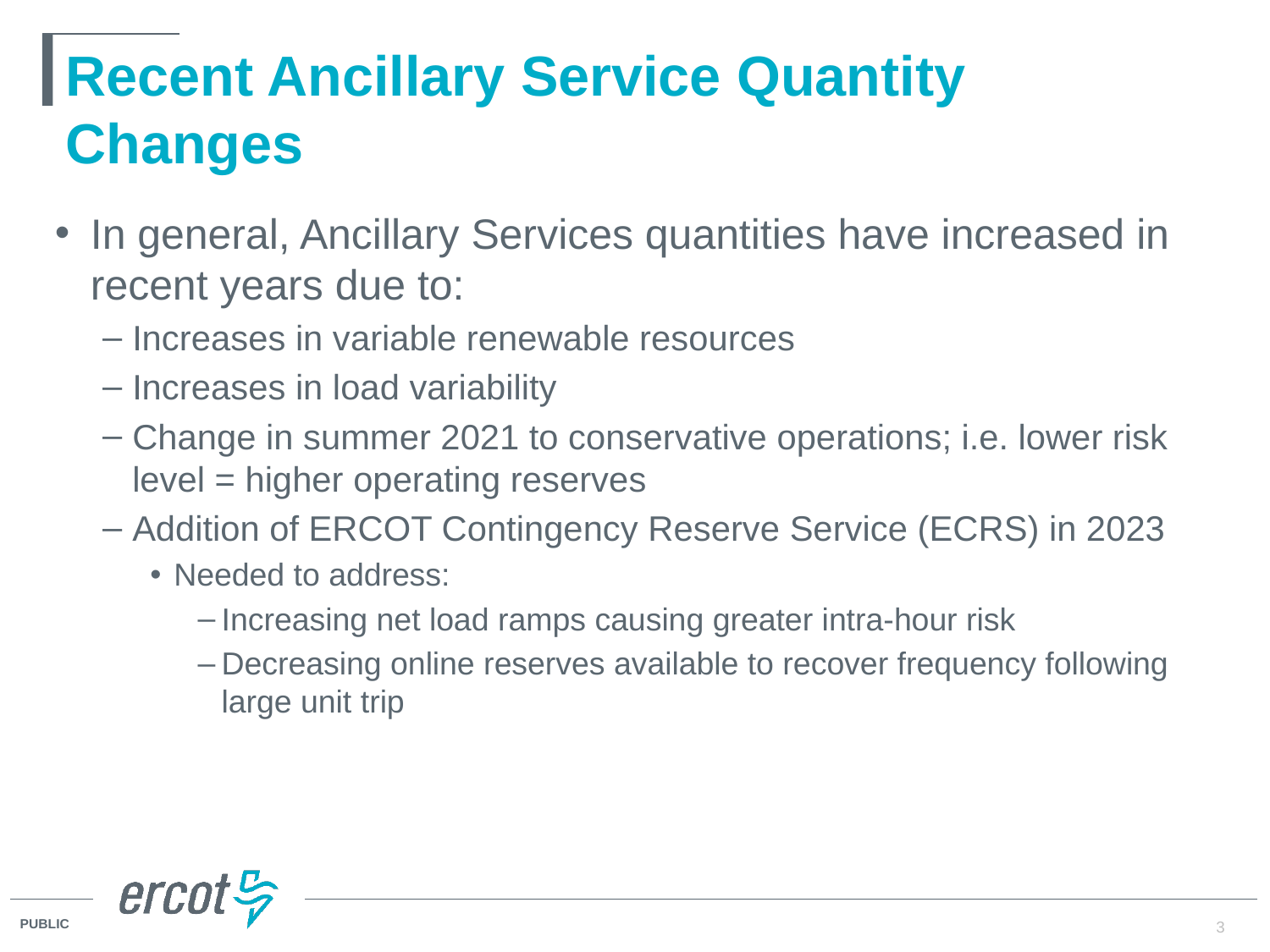

# Recent Ancillary Service Quantity Changes
In general, Ancillary Services quantities have increased in recent years due to:
Increases in variable renewable resources
Increases in load variability
Change in summer 2021 to conservative operations; i.e. lower risk level = higher operating reserves
Addition of ERCOT Contingency Reserve Service (ECRS) in 2023
Needed to address:
Increasing net load ramps causing greater intra-hour risk
Decreasing online reserves available to recover frequency following large unit trip
3